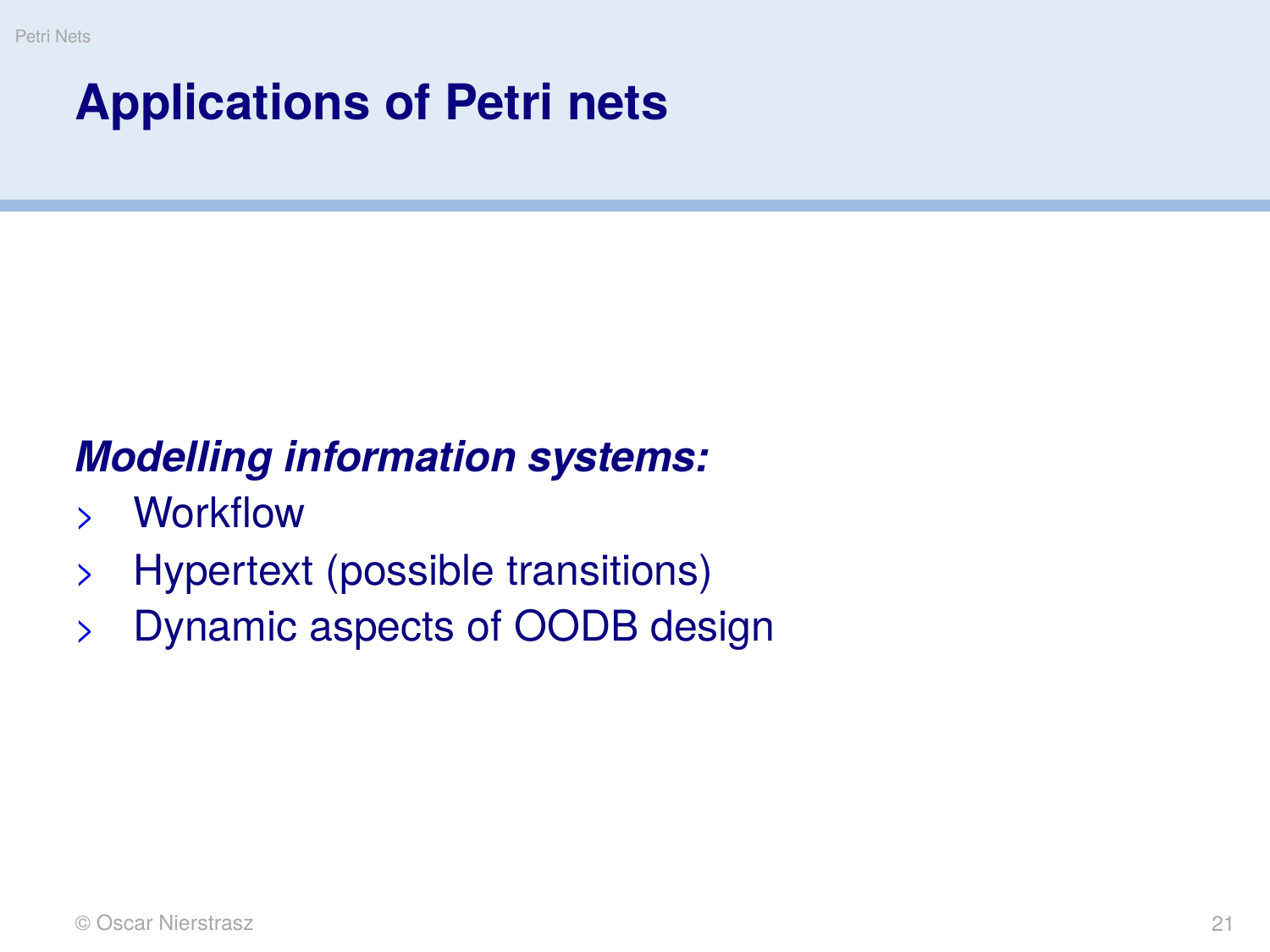

Petri Nets
# Applications of Petri nets
Modelling information systems:
Workflow
Hypertext (possible transitions)
Dynamic aspects of OODB design
© Oscar Nierstrasz
21